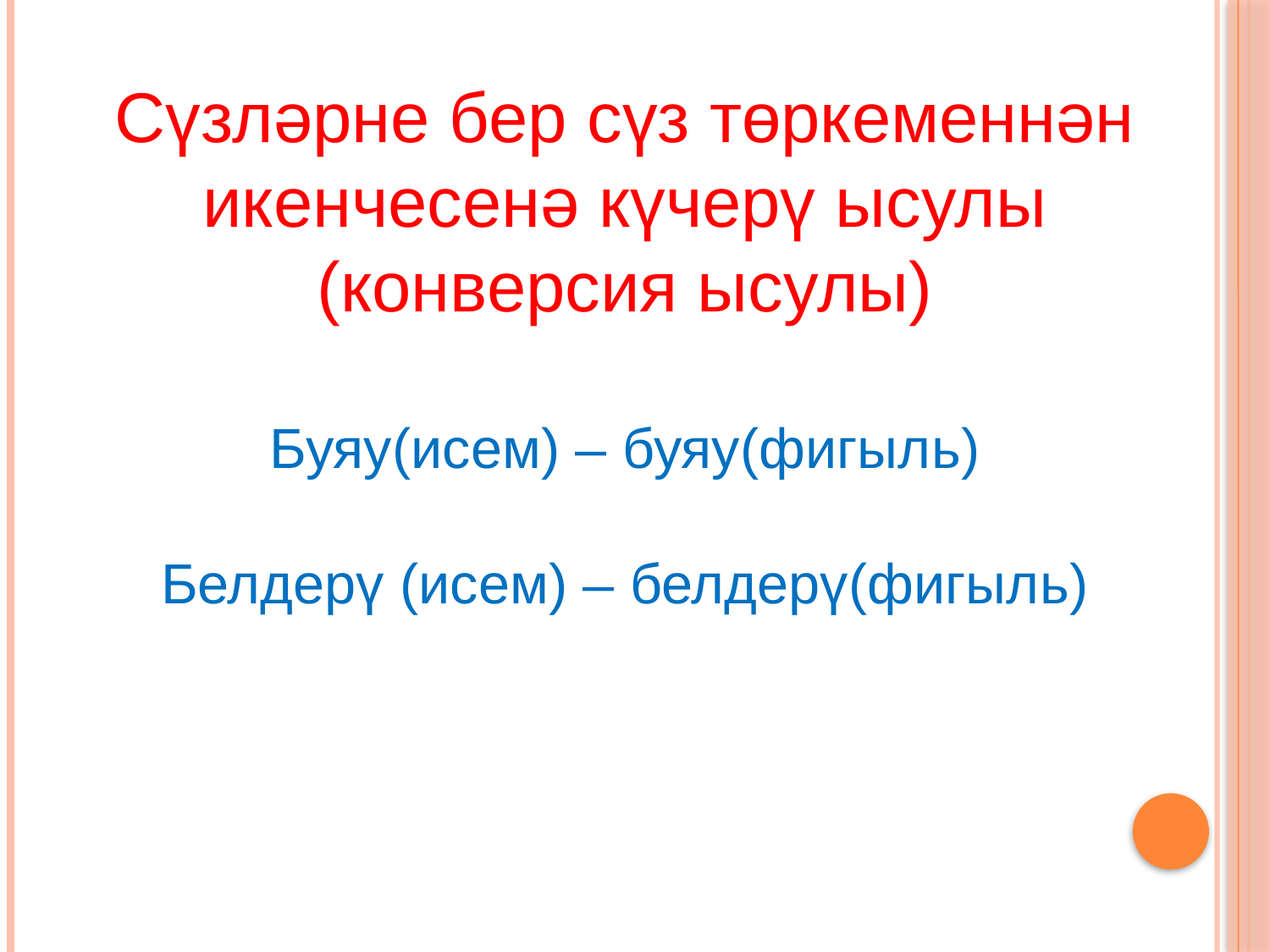

Сүзләрне бер сүз төркеменнән икенчесенә күчерү ысулы (конверсия ысулы)
Буяу(исем) – буяу(фигыль)

Белдерү (исем) – белдерү(фигыль)